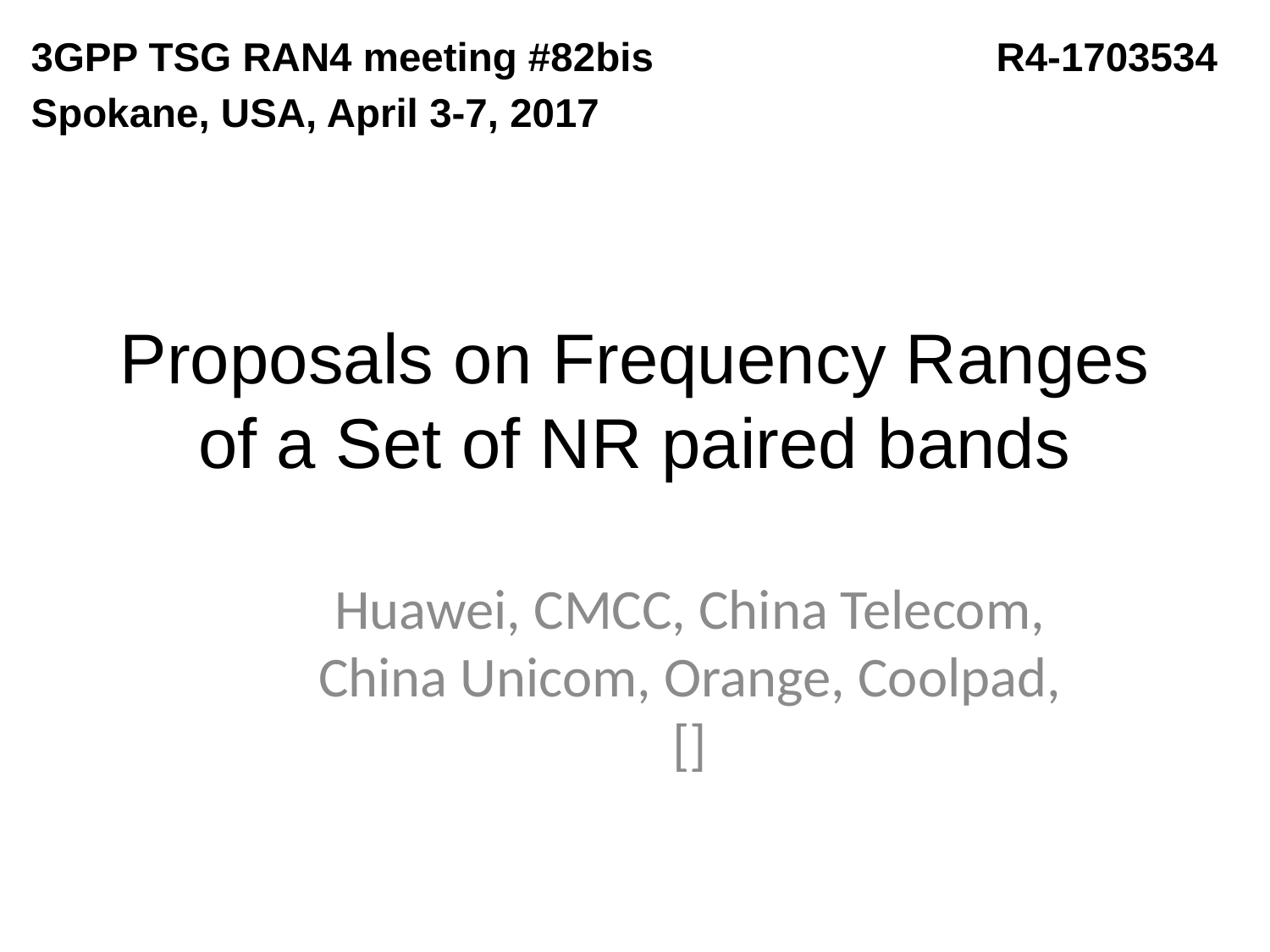

3GPP TSG RAN4 meeting #82bis			R4-1703534
Spokane, USA, April 3-7, 2017
# Proposals on Frequency Ranges of a Set of NR paired bands
Huawei, CMCC, China Telecom, China Unicom, Orange, Coolpad, []